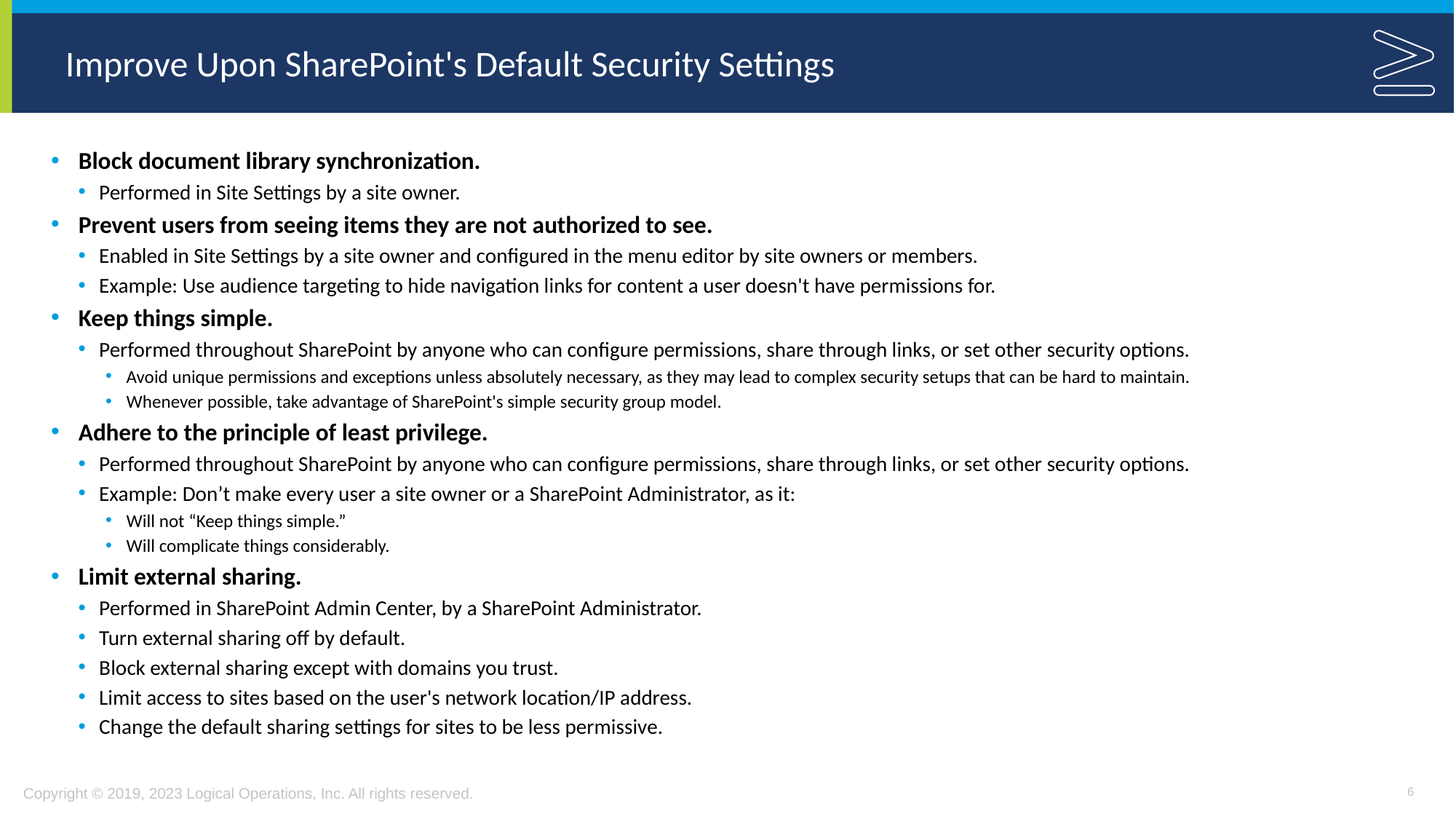

# Improve Upon SharePoint's Default Security Settings
Block document library synchronization.
Performed in Site Settings by a site owner.
Prevent users from seeing items they are not authorized to see.
Enabled in Site Settings by a site owner and configured in the menu editor by site owners or members.
Example: Use audience targeting to hide navigation links for content a user doesn't have permissions for.
Keep things simple.
Performed throughout SharePoint by anyone who can configure permissions, share through links, or set other security options.
Avoid unique permissions and exceptions unless absolutely necessary, as they may lead to complex security setups that can be hard to maintain.
Whenever possible, take advantage of SharePoint's simple security group model.
Adhere to the principle of least privilege.
Performed throughout SharePoint by anyone who can configure permissions, share through links, or set other security options.
Example: Don’t make every user a site owner or a SharePoint Administrator, as it:
Will not “Keep things simple.”
Will complicate things considerably.
Limit external sharing.
Performed in SharePoint Admin Center, by a SharePoint Administrator.
Turn external sharing off by default.
Block external sharing except with domains you trust.
Limit access to sites based on the user's network location/IP address.
Change the default sharing settings for sites to be less permissive.

6